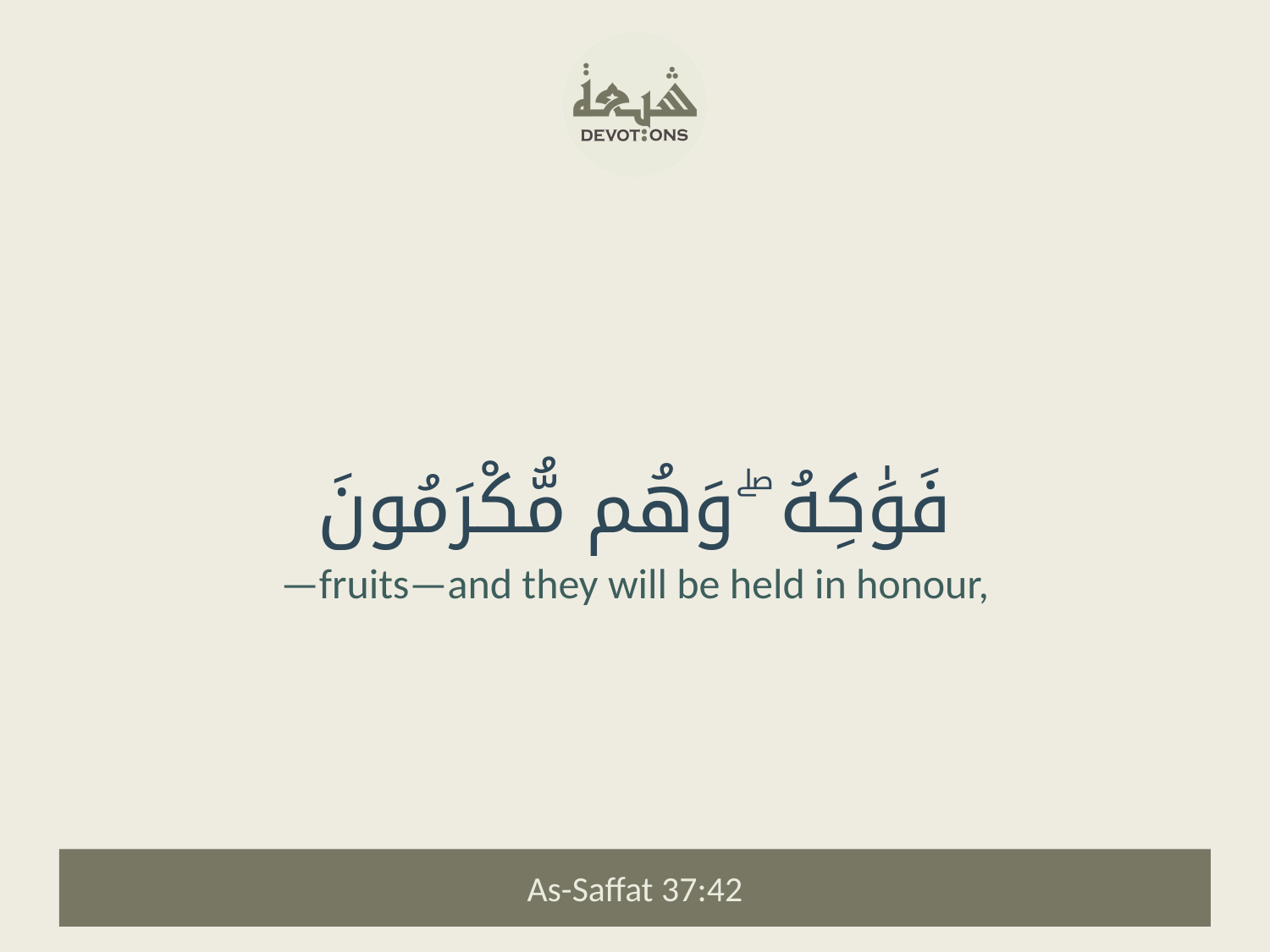

فَوَٰكِهُ ۖ وَهُم مُّكْرَمُونَ
—fruits—and they will be held in honour,
As-Saffat 37:42